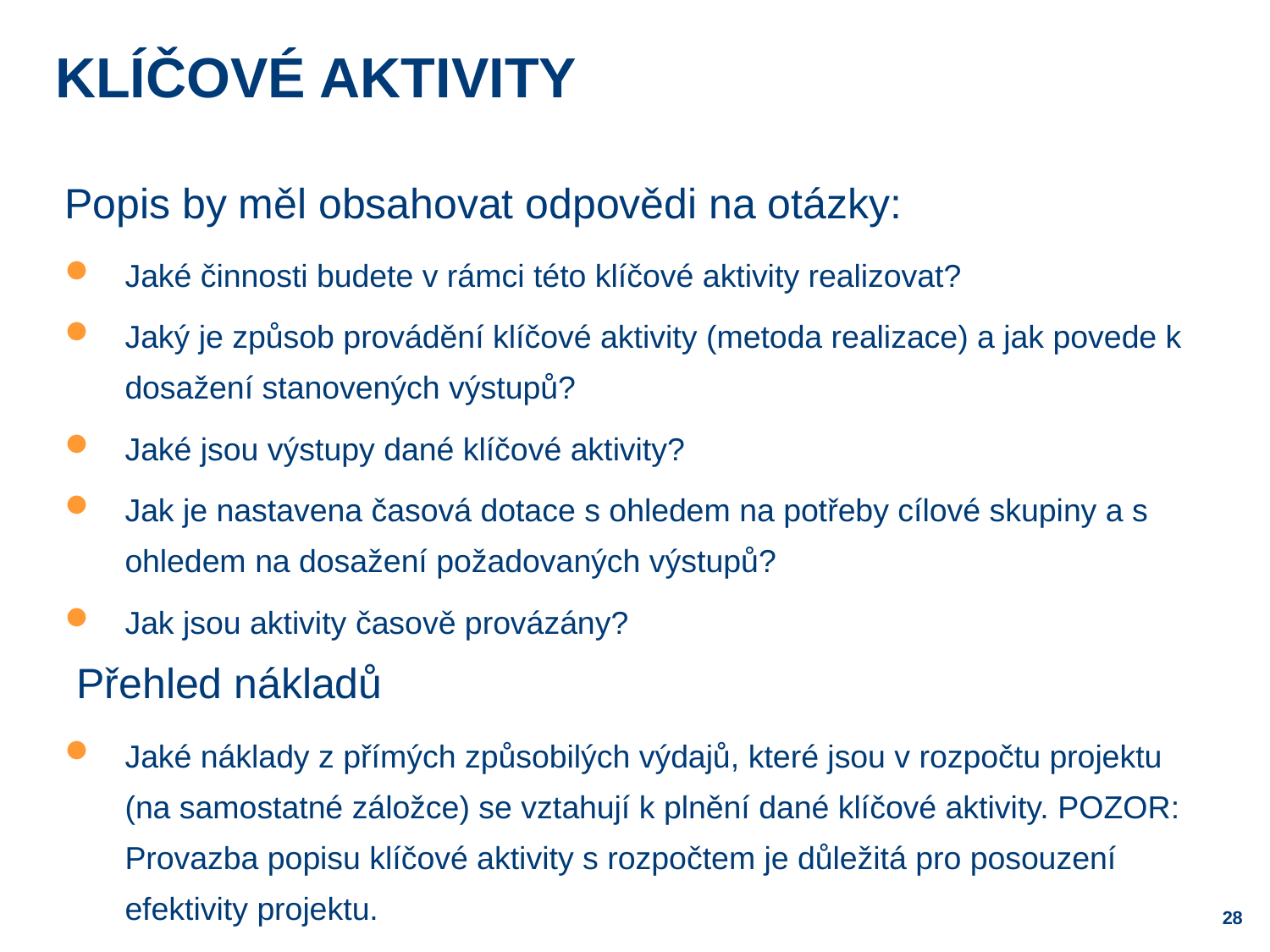

# Klíčové aktivity
Popis by měl obsahovat odpovědi na otázky:
Jaké činnosti budete v rámci této klíčové aktivity realizovat?
Jaký je způsob provádění klíčové aktivity (metoda realizace) a jak povede k dosažení stanovených výstupů?
Jaké jsou výstupy dané klíčové aktivity?
Jak je nastavena časová dotace s ohledem na potřeby cílové skupiny a s ohledem na dosažení požadovaných výstupů?
Jak jsou aktivity časově provázány?
 Přehled nákladů
Jaké náklady z přímých způsobilých výdajů, které jsou v rozpočtu projektu (na samostatné záložce) se vztahují k plnění dané klíčové aktivity. POZOR: Provazba popisu klíčové aktivity s rozpočtem je důležitá pro posouzení efektivity projektu.

28